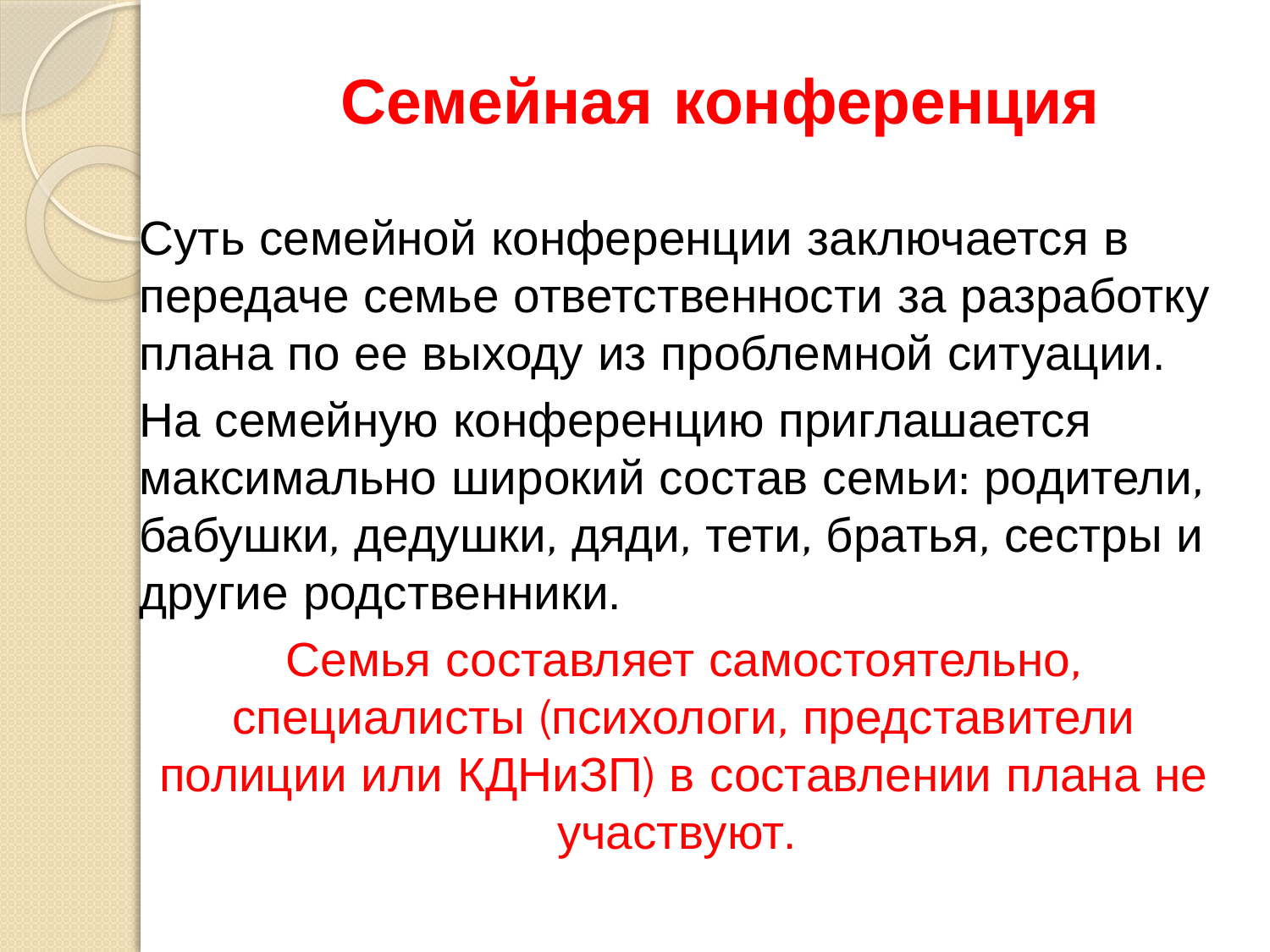

# Семейная конференция
Суть семейной конференции заключается в передаче семье ответственности за разработку плана по ее выходу из проблемной ситуации.
На семейную конференцию приглашается максимально широкий состав семьи: родители, бабушки, дедушки, дяди, тети, братья, сестры и другие родственники.
Семья составляет самостоятельно, специалисты (психологи, представители полиции или КДНиЗП) в составлении плана не участвуют.